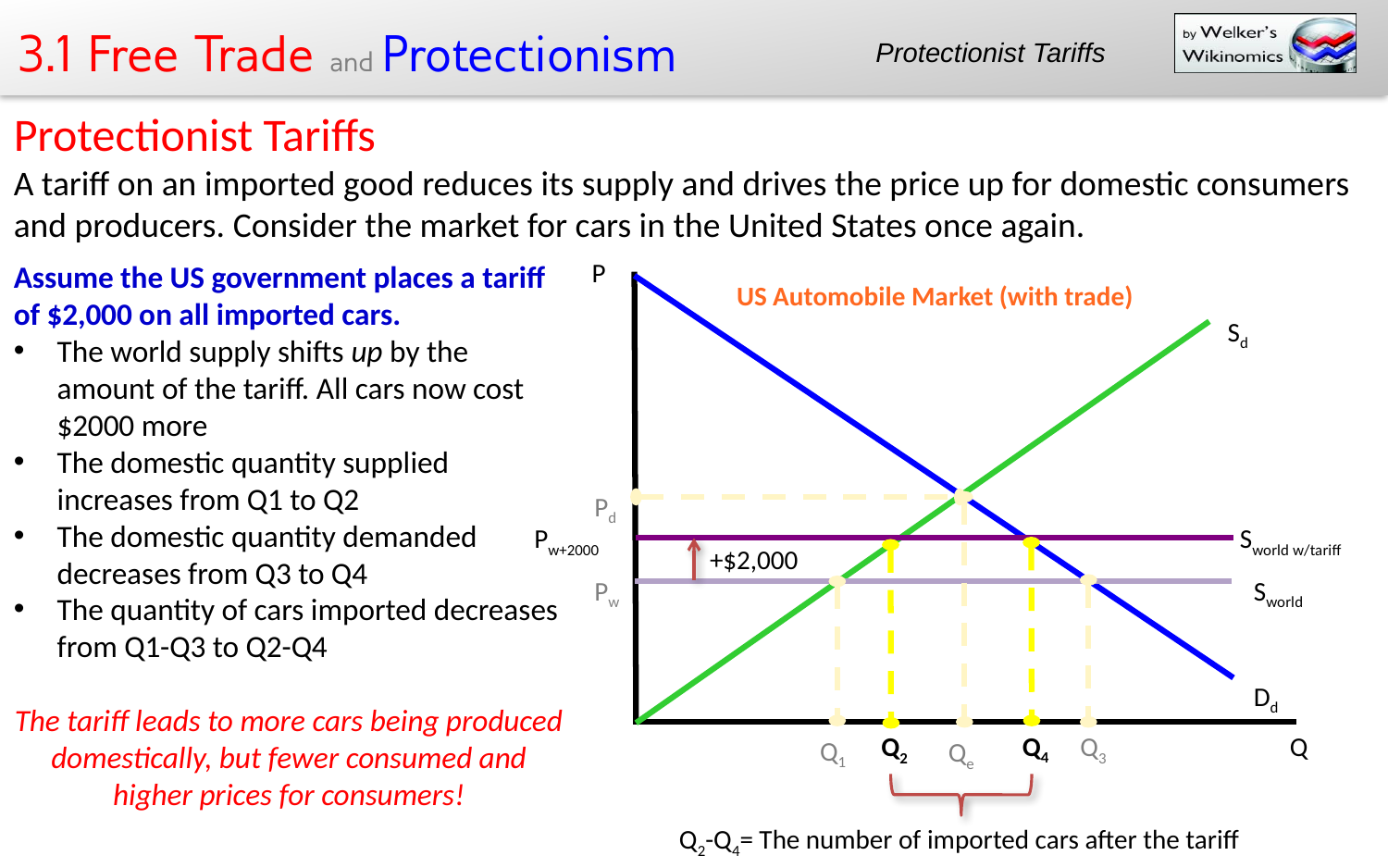

Protectionist Tariffs
Protectionist Tariffs
A tariff on an imported good reduces its supply and drives the price up for domestic consumers and producers. Consider the market for cars in the United States once again.
P
US Automobile Market (with trade)
Sd
Pd
Pw+2000
Sworld w/tariff
+$2,000
Pw
Sworld
Dd
Q4
Q
Q2
Q3
Q1
Qe
Q2-Q4= The number of imported cars after the tariff

Assume the US government places a tariff of $2,000 on all imported cars.
The world supply shifts up by the amount of the tariff. All cars now cost $2000 more
The domestic quantity supplied increases from Q1 to Q2
The domestic quantity demanded decreases from Q3 to Q4
The quantity of cars imported decreases from Q1-Q3 to Q2-Q4

The tariff leads to more cars being produced domestically, but fewer consumed and higher prices for consumers!